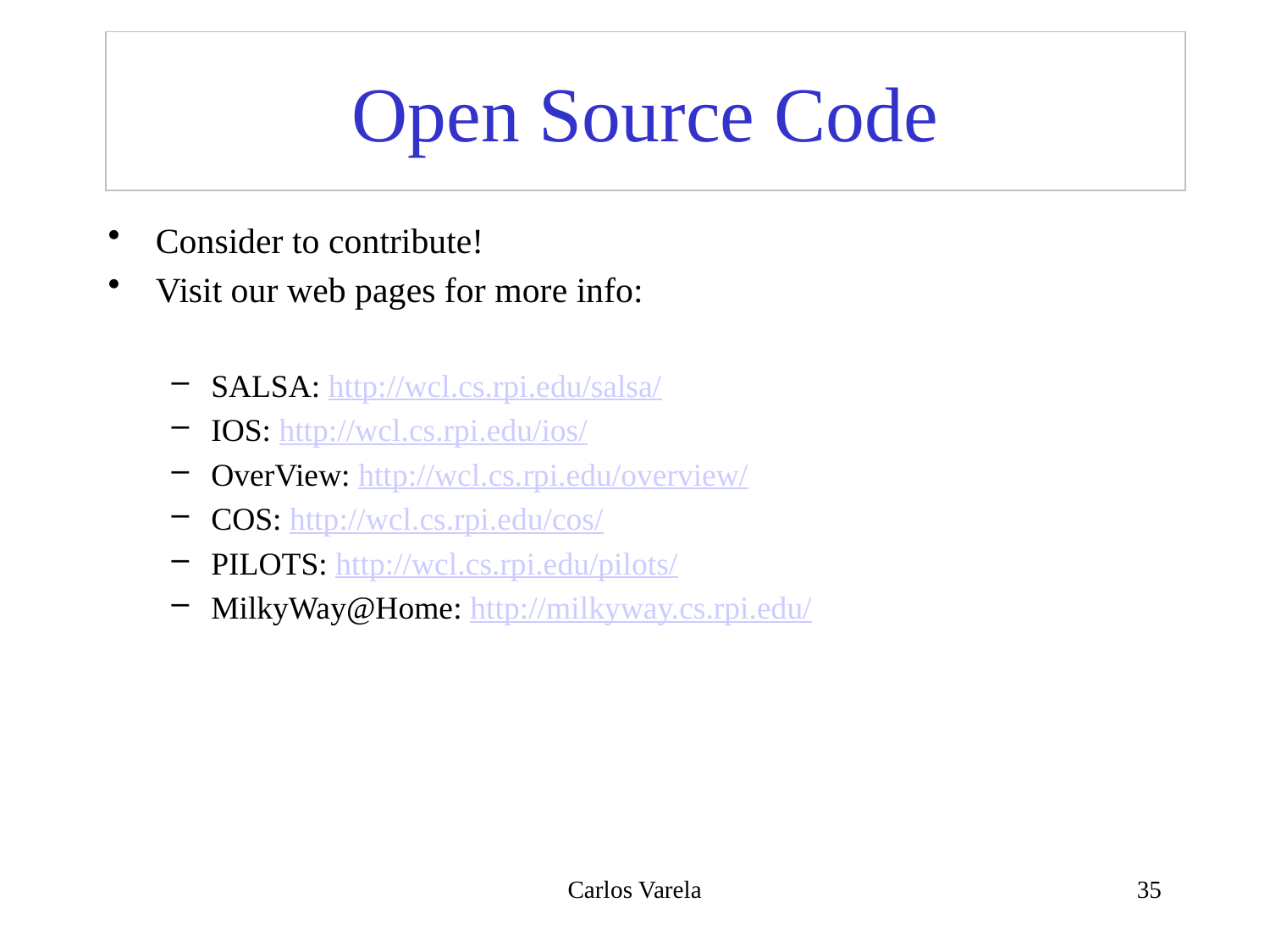

# Open Source Code
Consider to contribute!
Visit our web pages for more info:

SALSA: http://wcl.cs.rpi.edu/salsa/
IOS: http://wcl.cs.rpi.edu/ios/
OverView: http://wcl.cs.rpi.edu/overview/
COS: http://wcl.cs.rpi.edu/cos/
PILOTS: http://wcl.cs.rpi.edu/pilots/
MilkyWay@Home: http://milkyway.cs.rpi.edu/
Carlos Varela
35